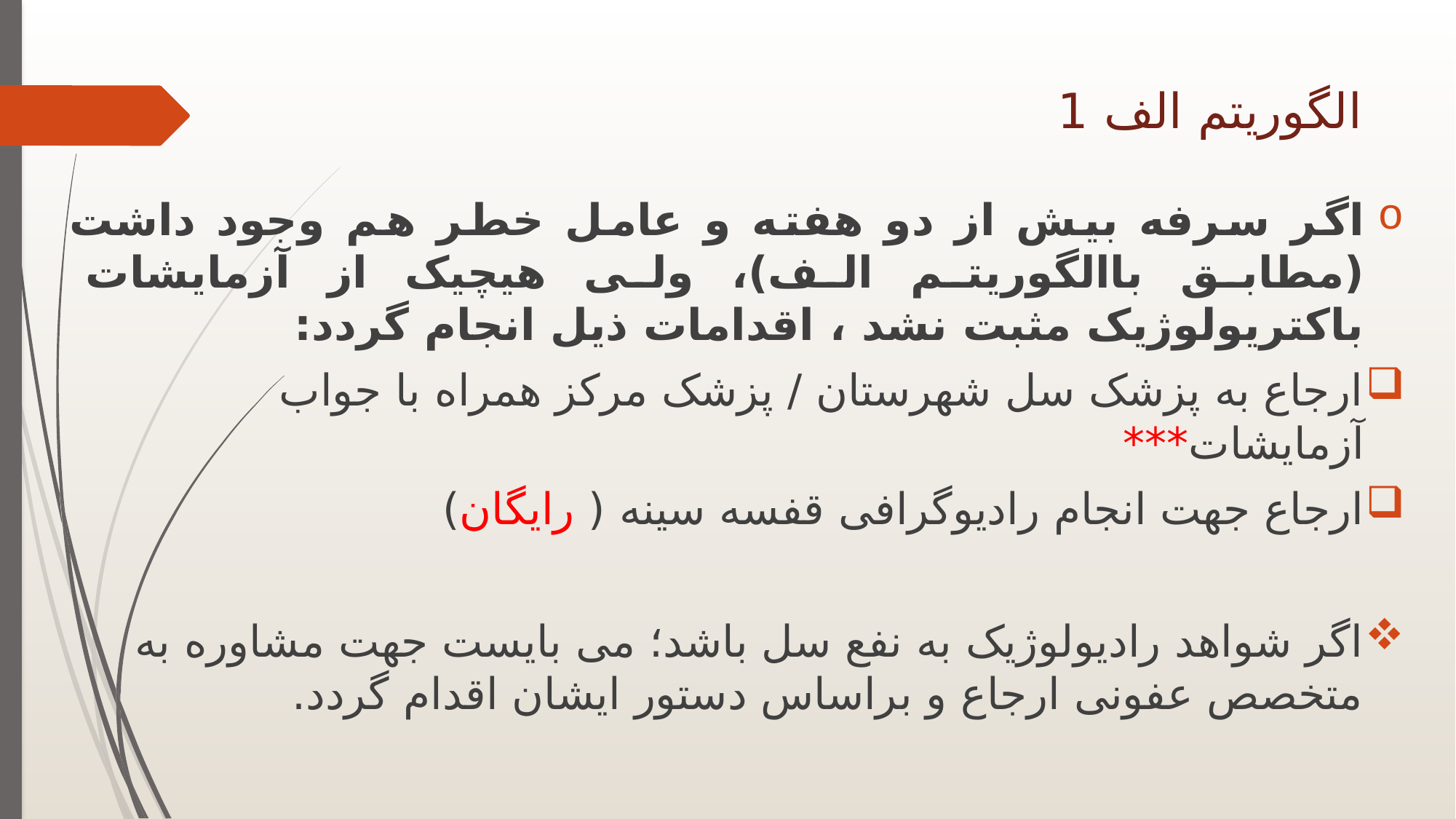

# الگوریتم الف 1
اگر سرفه بیش از دو هفته و عامل خطر هم وجود داشت (مطابق باالگوریتم الف)، ولی هیچیک از آزمایشات باکتریولوژیک مثبت نشد ، اقدامات ذیل انجام گردد:
ارجاع به پزشک سل شهرستان / پزشک مرکز همراه با جواب آزمایشات***
ارجاع جهت انجام رادیوگرافی قفسه سینه ( رایگان)

اگر شواهد رادیولوژیک به نفع سل باشد؛ می بایست جهت مشاوره به متخصص عفونی ارجاع و براساس دستور ایشان اقدام گردد.